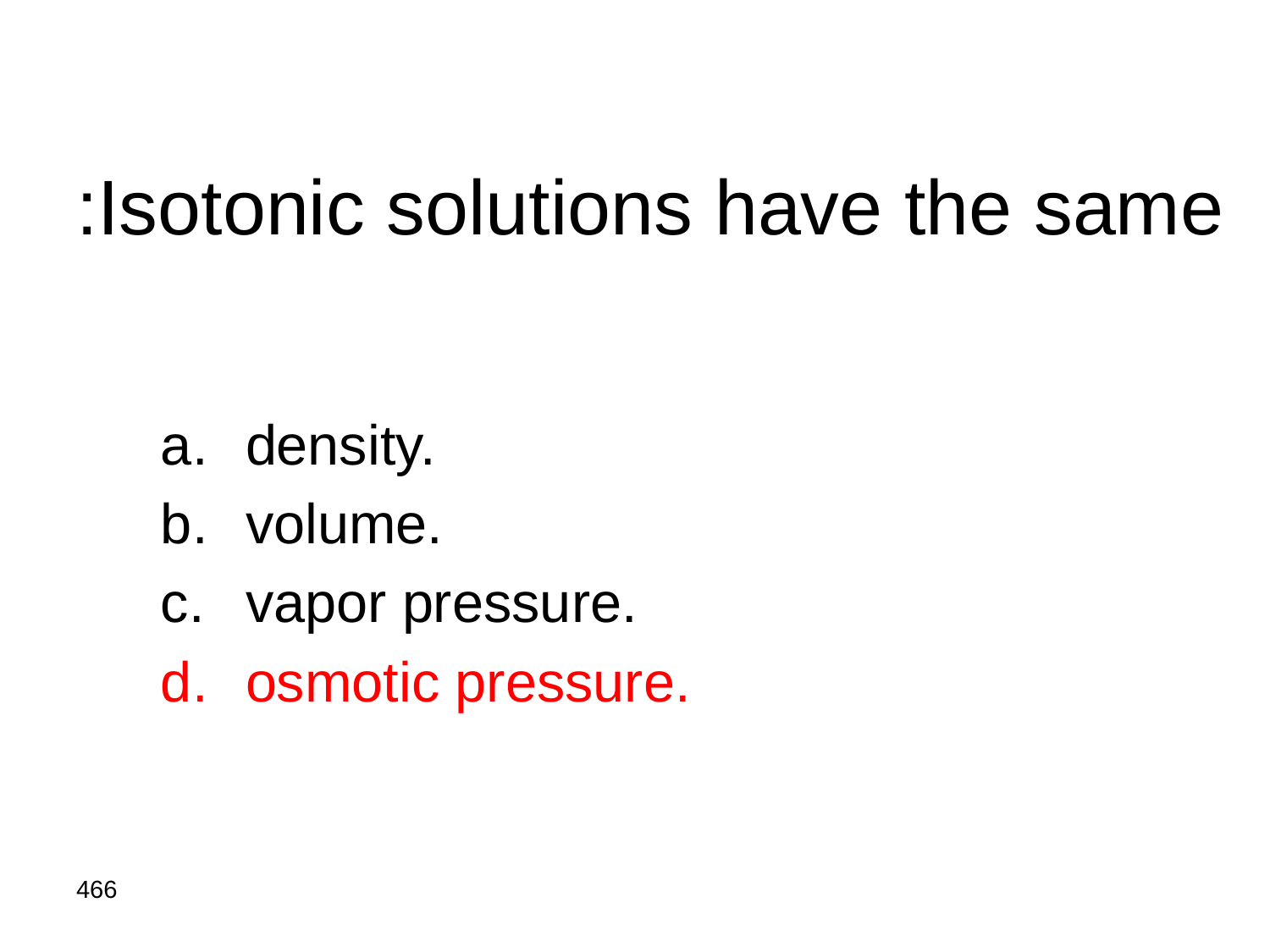

# Isotonic solutions have the same:
density.
volume.
vapor pressure.
osmotic pressure.
466